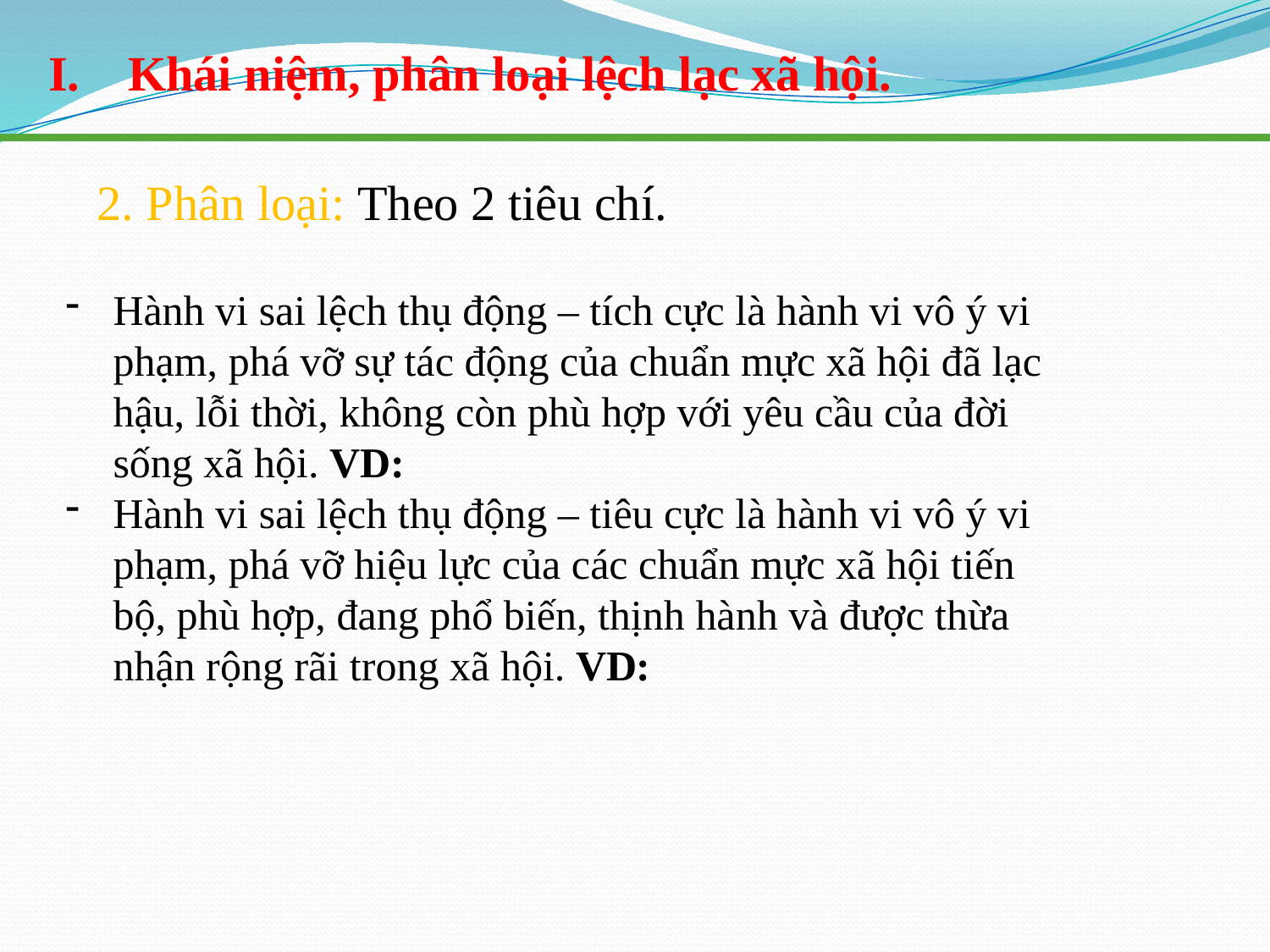

Khái niệm, phân loại lệch lạc xã hội.
2. Phân loại: Theo 2 tiêu chí.
Hành vi sai lệch thụ động – tích cực là hành vi vô ý vi phạm, phá vỡ sự tác động của chuẩn mực xã hội đã lạc hậu, lỗi thời, không còn phù hợp với yêu cầu của đời sống xã hội. VD:
Hành vi sai lệch thụ động – tiêu cực là hành vi vô ý vi phạm, phá vỡ hiệu lực của các chuẩn mực xã hội tiến bộ, phù hợp, đang phổ biến, thịnh hành và được thừa nhận rộng rãi trong xã hội. VD: